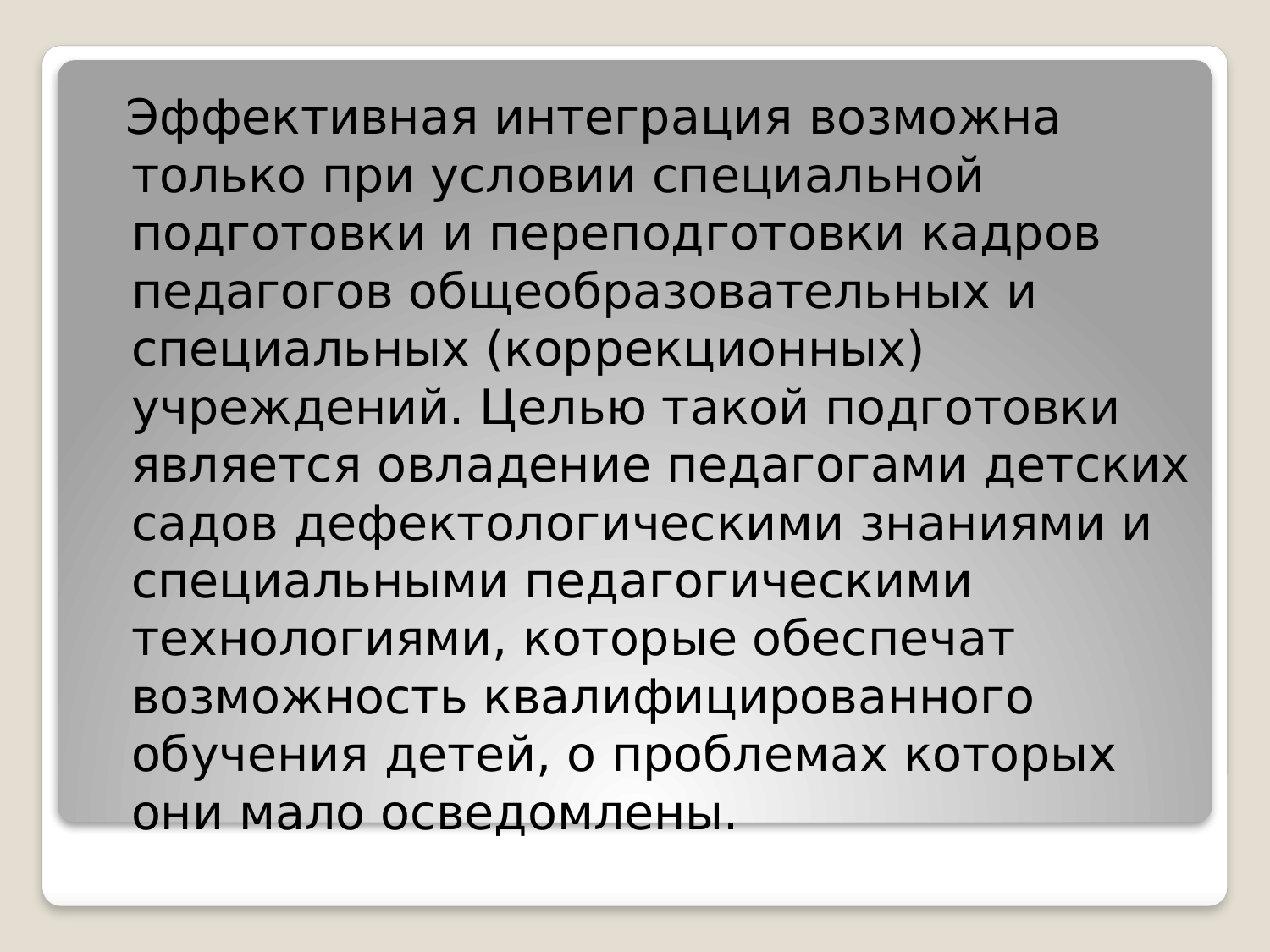

Эффективная интеграция возможна только при условии специальной подготовки и переподготовки кадров педагогов общеобразовательных и специальных (коррекционных) учреждений. Целью такой подготовки является овладение педагогами детских садов дефектологическими знаниями и специальными педагогическими технологиями, которые обеспечат возможность квалифицированного обучения детей, о проблемах которых они мало осведомлены.